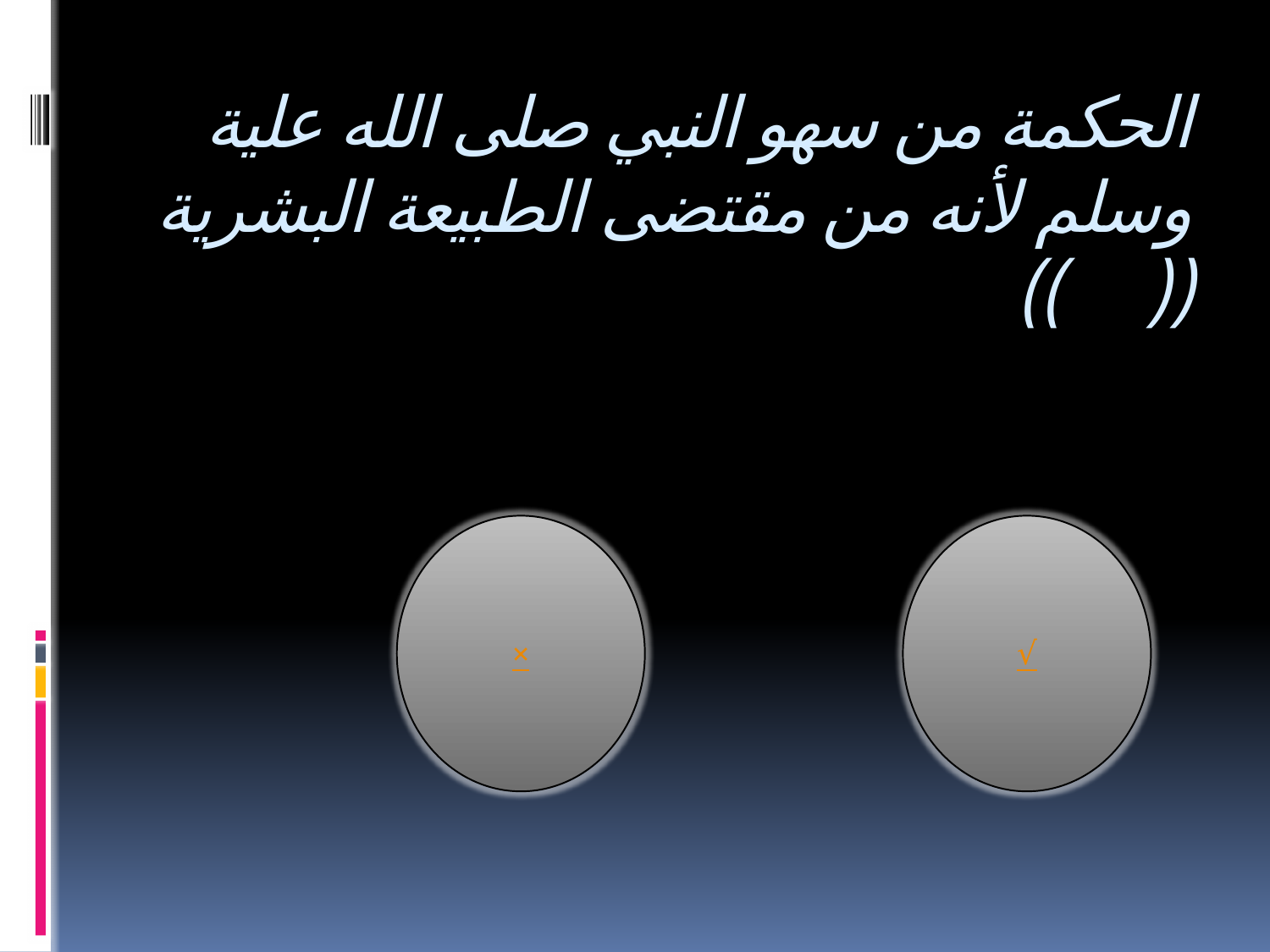

# الحكمة من سهو النبي صلى الله علية وسلم لأنه من مقتضى الطبيعة البشرية ((     ))
×
√